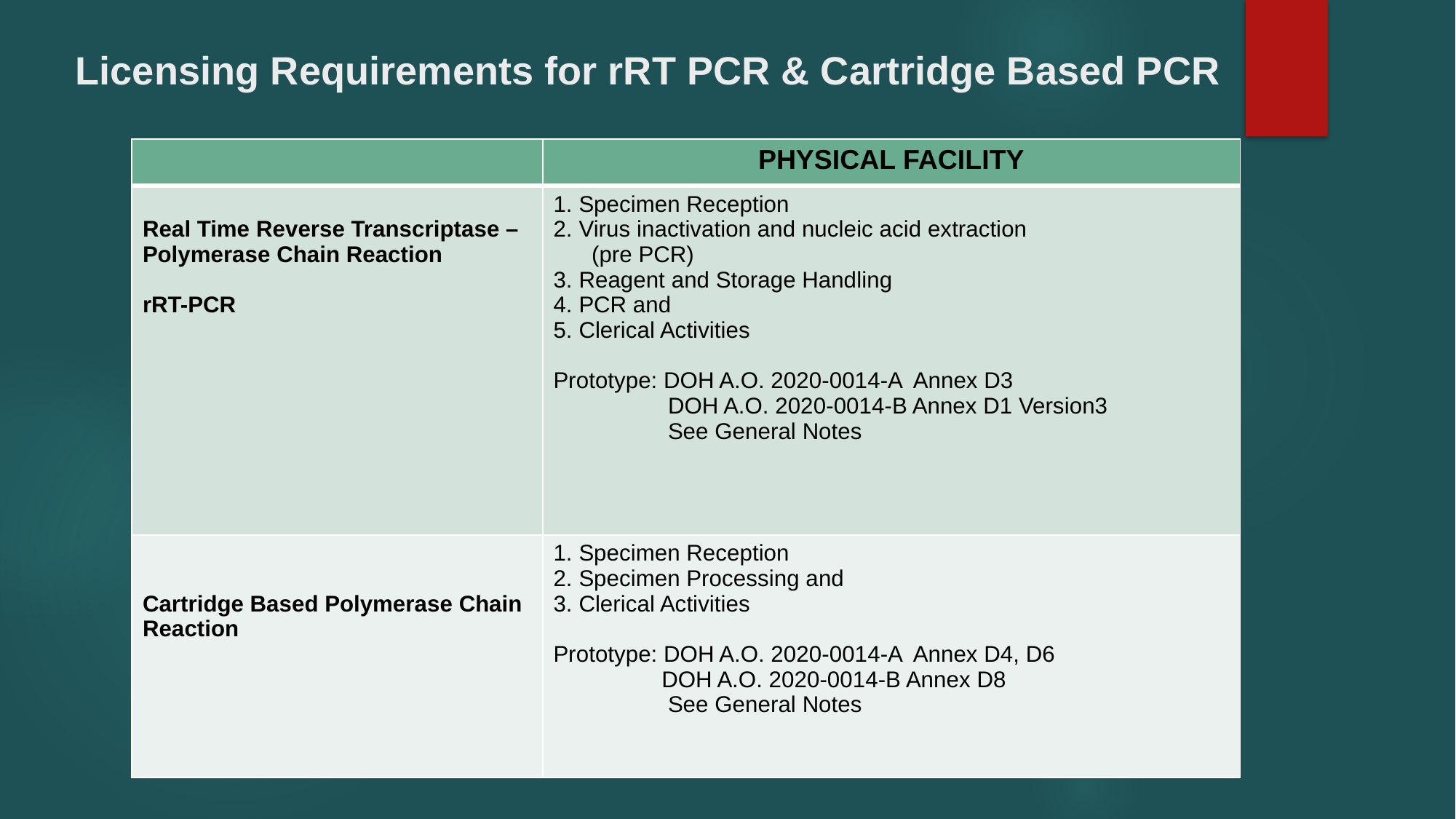

# Licensing Requirements for rRT PCR & Cartridge Based PCR
|  | PHYSICAL FACILITY |
| --- | --- |
| Real Time Reverse Transcriptase – Polymerase Chain Reaction rRT-PCR | 1. Specimen Reception 2. Virus inactivation and nucleic acid extraction (pre PCR) 3. Reagent and Storage Handling 4. PCR and 5. Clerical Activities Prototype: DOH A.O. 2020-0014-A Annex D3 DOH A.O. 2020-0014-B Annex D1 Version3 See General Notes |
| Cartridge Based Polymerase Chain Reaction | 1. Specimen Reception 2. Specimen Processing and 3. Clerical Activities Prototype: DOH A.O. 2020-0014-A Annex D4, D6 DOH A.O. 2020-0014-B Annex D8 See General Notes |